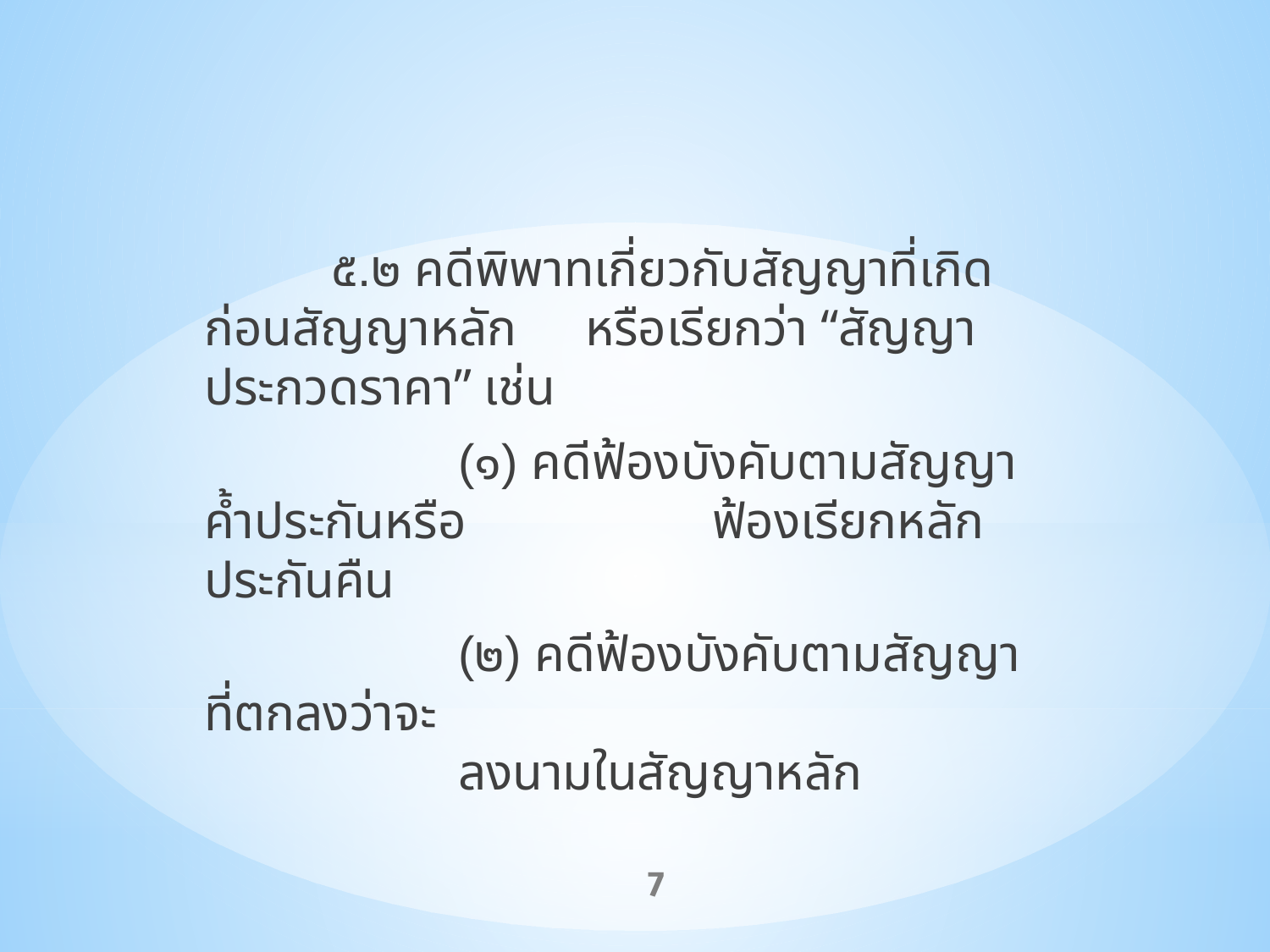

๕.๒ คดีพิพาทเกี่ยวกับสัญญาที่เกิดก่อนสัญญาหลัก	หรือเรียกว่า “สัญญาประกวดราคา” เช่น
		(๑) คดีฟ้องบังคับตามสัญญาค้ำประกันหรือ		ฟ้องเรียกหลักประกันคืน
		(๒) คดีฟ้องบังคับตามสัญญาที่ตกลงว่าจะ
		ลงนามในสัญญาหลัก

7